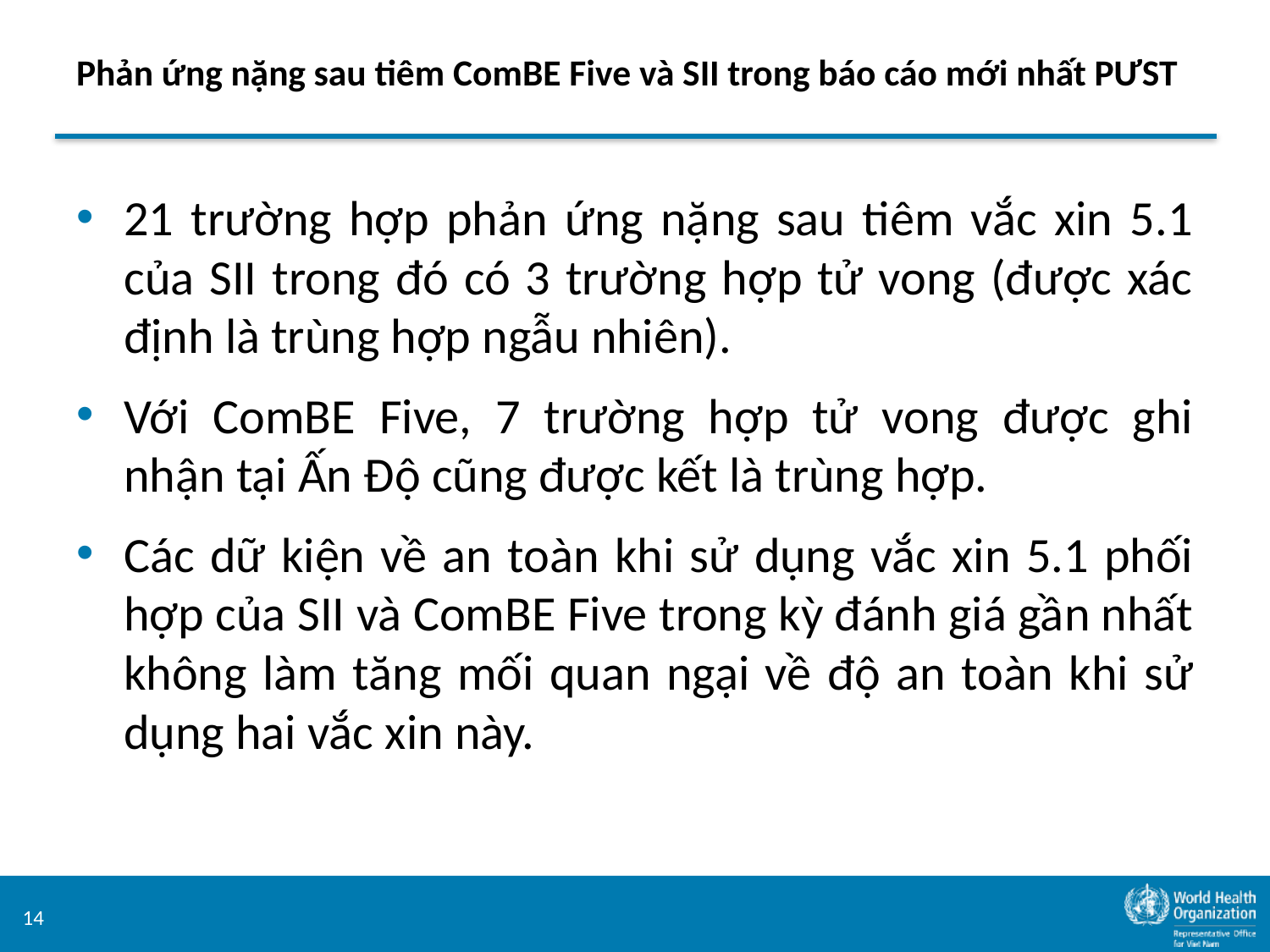

# Phản ứng nặng sau tiêm ComBE Five và SII trong báo cáo mới nhất PƯST
21 trường hợp phản ứng nặng sau tiêm vắc xin 5.1 của SII trong đó có 3 trường hợp tử vong (được xác định là trùng hợp ngẫu nhiên).
Với ComBE Five, 7 trường hợp tử vong được ghi nhận tại Ấn Độ cũng được kết là trùng hợp.
Các dữ kiện về an toàn khi sử dụng vắc xin 5.1 phối hợp của SII và ComBE Five trong kỳ đánh giá gần nhất không làm tăng mối quan ngại về độ an toàn khi sử dụng hai vắc xin này.
14